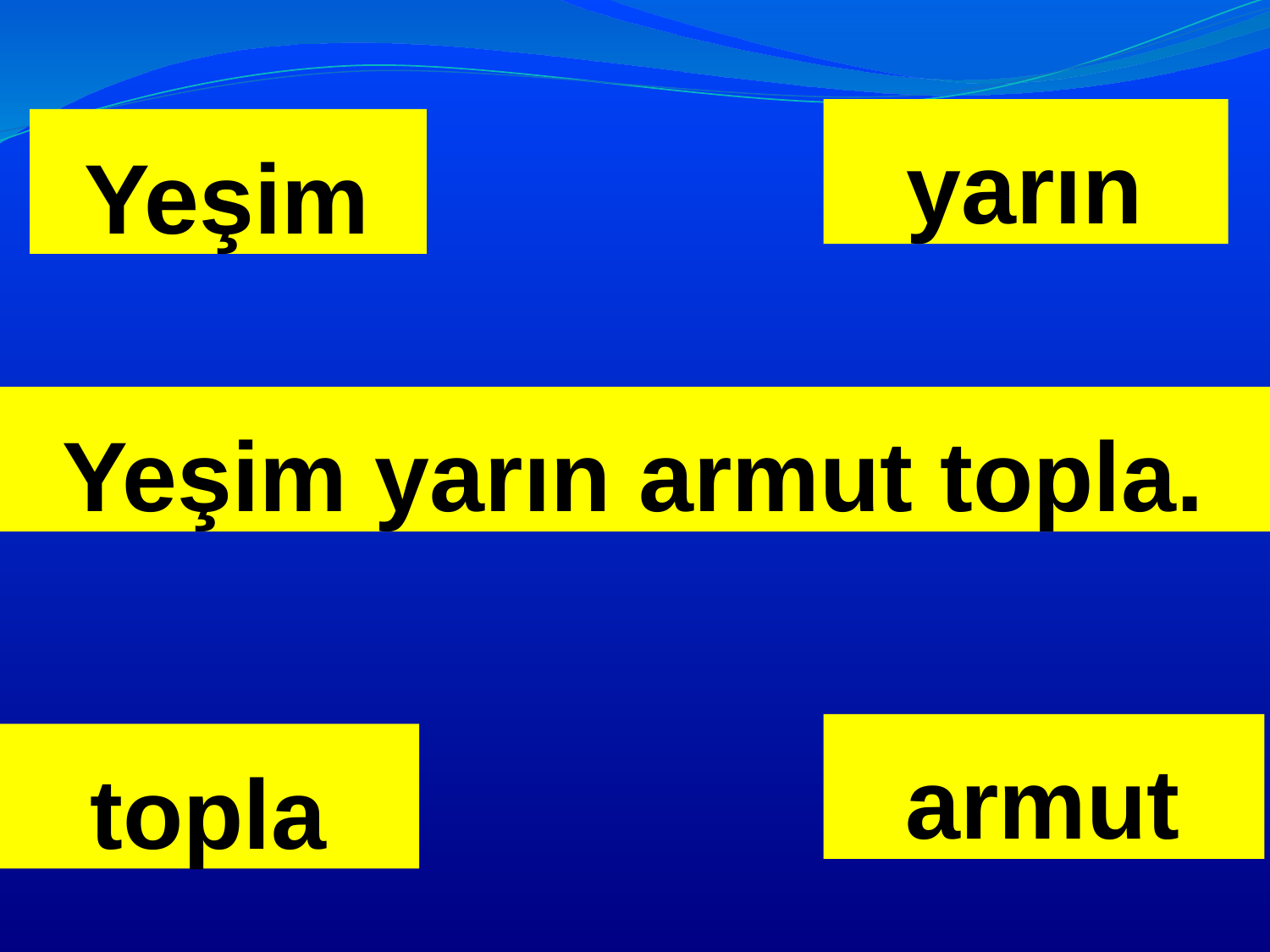

yarın
# Yeşim
Yeşim yarın armut topla.
armut
topla